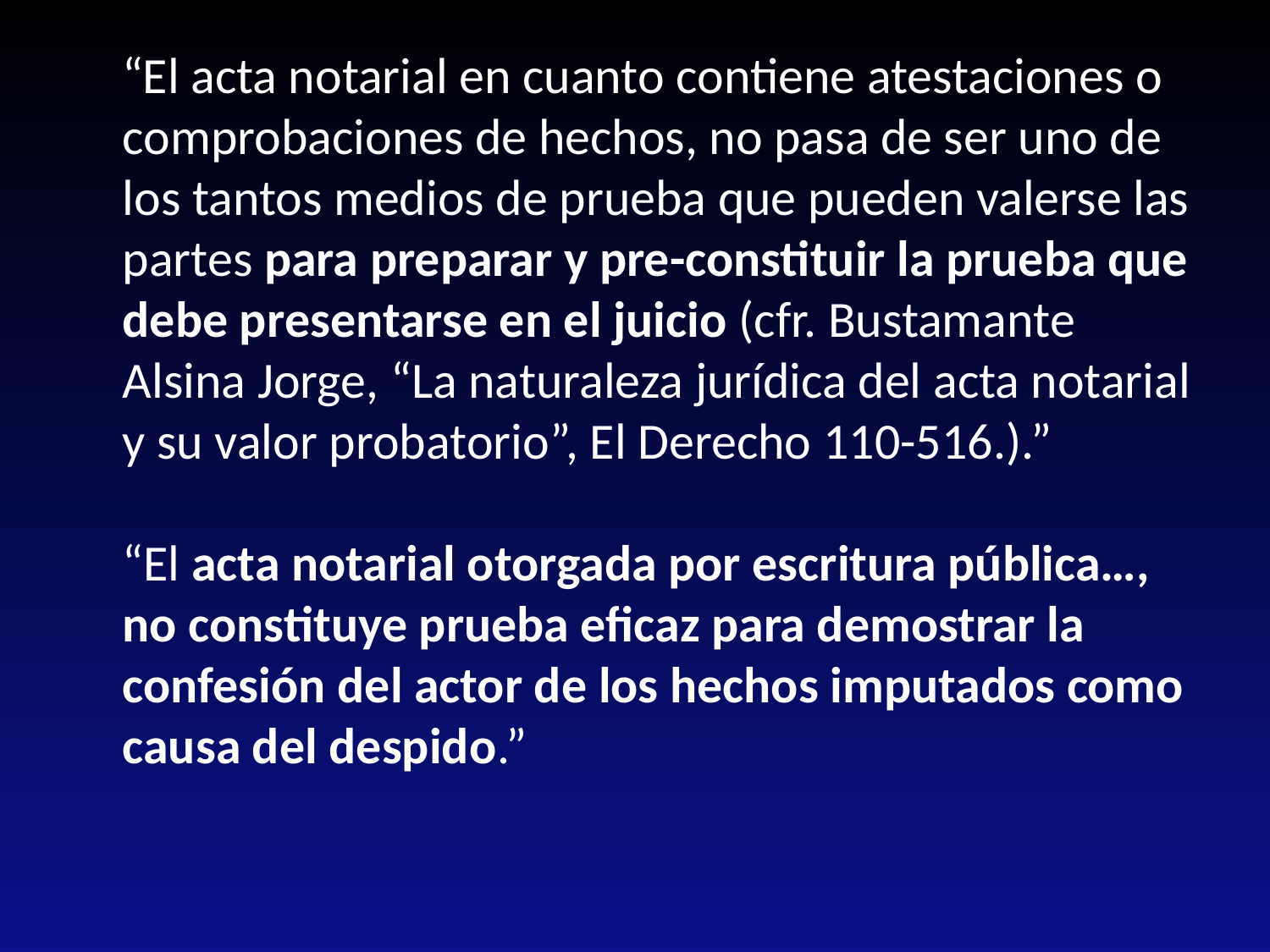

“El acta notarial en cuanto contiene atestaciones o comprobaciones de hechos, no pasa de ser uno de los tantos medios de prueba que pueden valerse las partes para preparar y pre-constituir la prueba que debe presentarse en el juicio (cfr. Bustamante Alsina Jorge, “La naturaleza jurídica del acta notarial y su valor probatorio”, El Derecho 110-516.).”
“El acta notarial otorgada por escritura pública…, no constituye prueba eficaz para demostrar la confesión del actor de los hechos imputados como causa del despido.”